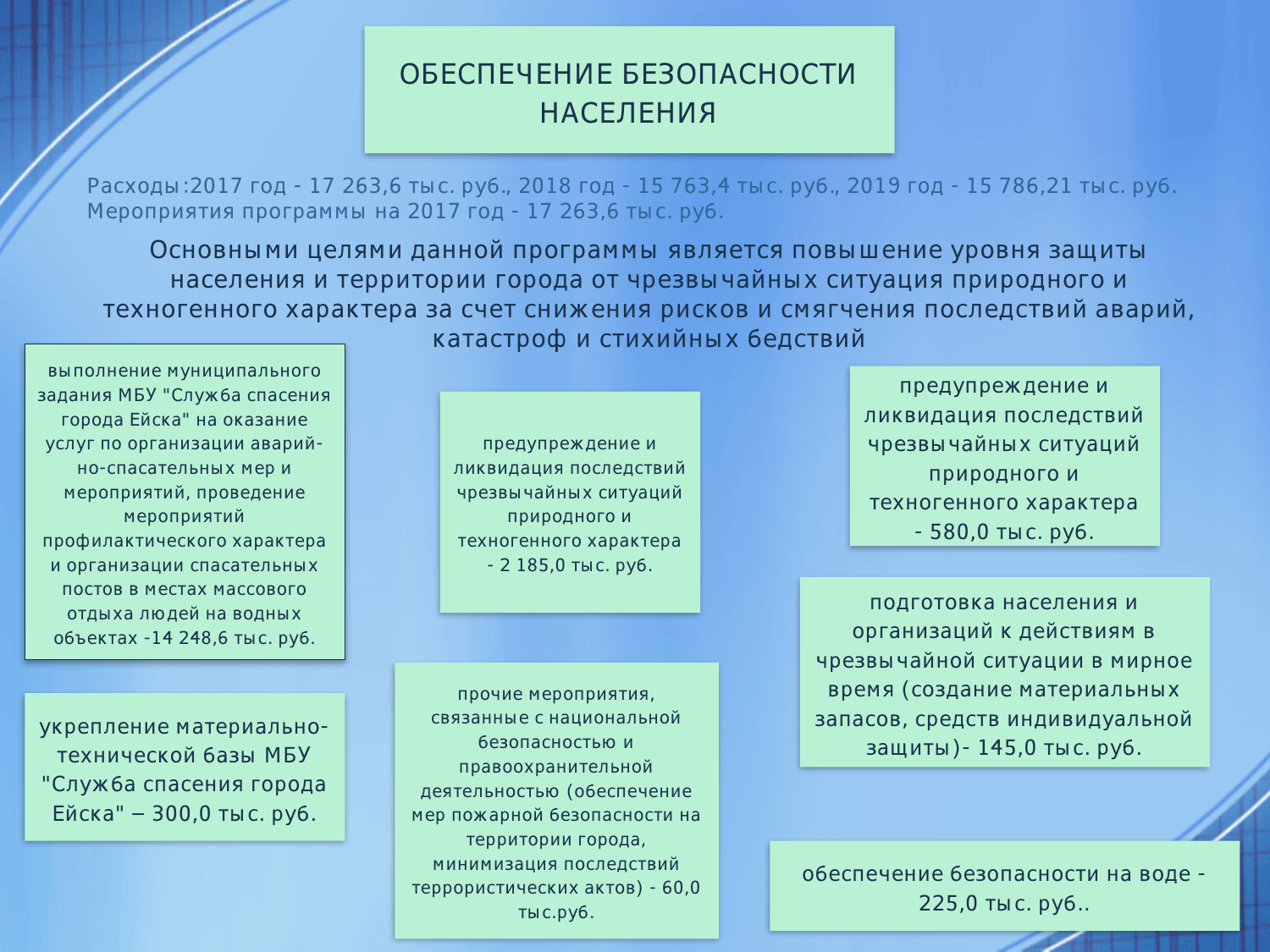

ОБЕСПЕЧЕНИЕ БЕЗОПАСНОСТИ НАСЕЛЕНИЯ
Расходы:2017 год - 17 263,6 тыс. руб., 2018 год - 15 763,4 тыс. руб., 2019 год - 15 786,21 тыс. руб.
Мероприятия программы на 2017 год - 17 263,6 тыс. руб.
Основными целями данной программы является повышение уровня защиты населения и территории города от чрезвычайных ситуация природного и техногенного характера за счет снижения рисков и смягчения последствий аварий, катастроф и стихийных бедствий
выполнение муниципального задания МБУ "Служба спасения города Ейска" на оказание услуг по организации аварий-но-спасательных мер и мероприятий, проведение мероприятий профилактического характера и организации спасательных постов в местах массового отдыха людей на водных объектах -14 248,6 тыс. руб.
предупреждение и ликвидация последствий чрезвычайных ситуаций природного и техногенного характера - 580,0 тыс. руб.
предупреждение и ликвидация последствий чрезвычайных ситуаций природного и техногенного характера - 2 185,0 тыс. руб.
подготовка населения и организаций к действиям в чрезвычайной ситуации в мирное время (создание материальных запасов, средств индивидуальной защиты)- 145,0 тыс. руб.
прочие мероприятия, связанные с национальной безопасностью и правоохранительной деятельностью (обеспечение мер пожарной безопасности на территории города, минимизация последствий террористических актов) - 60,0 тыс.руб.
укрепление материально-технической базы МБУ "Служба спасения города Ейска" – 300,0 тыс. руб.
обеспечение безопасности на воде - 225,0 тыс. руб..